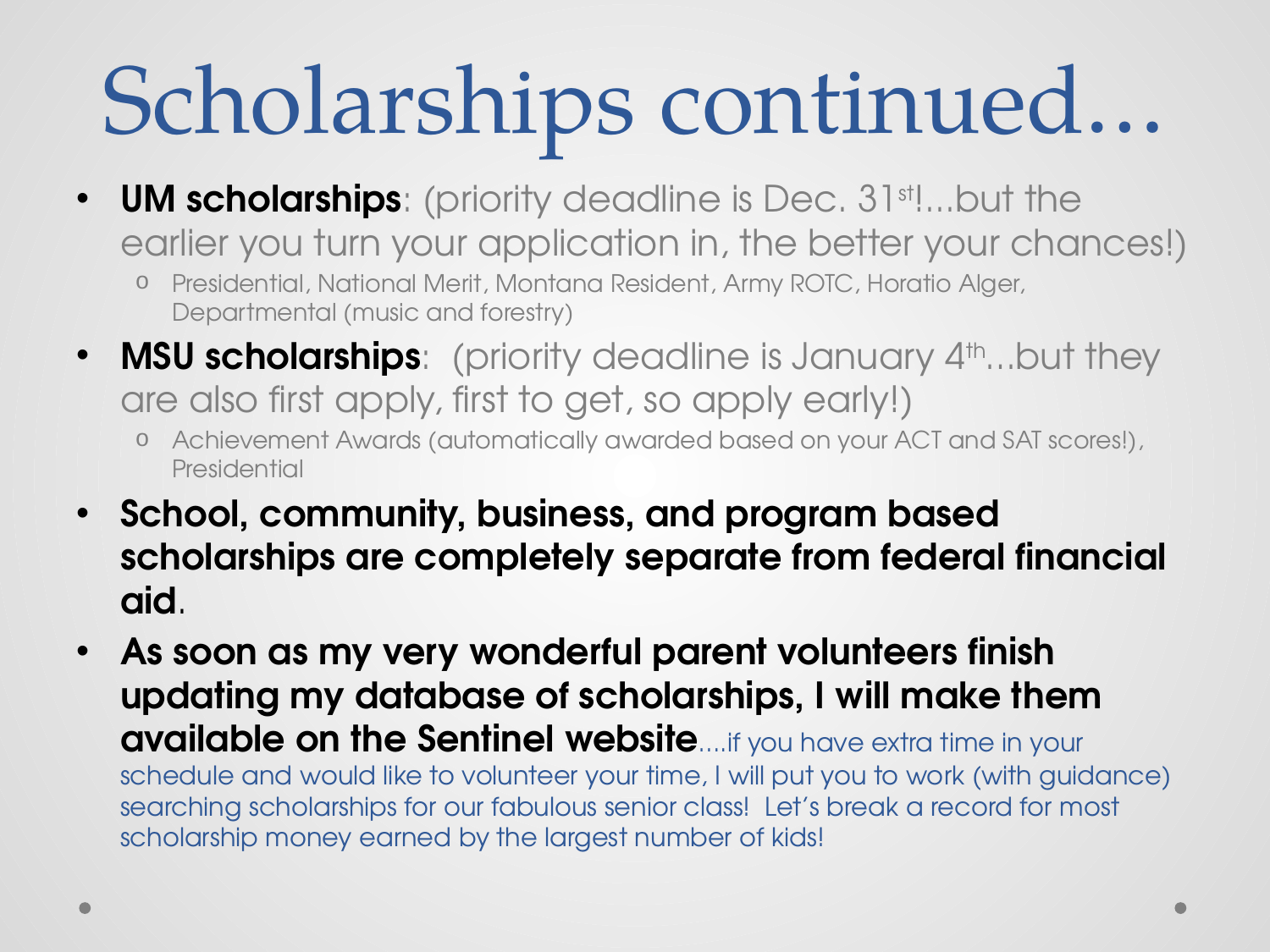

# Scholarships continued…
UM scholarships: (priority deadline is Dec. 31st!...but the earlier you turn your application in, the better your chances!)
Presidential, National Merit, Montana Resident, Army ROTC, Horatio Alger, Departmental (music and forestry)
MSU scholarships:  (priority deadline is January 4th…but they are also first apply, first to get, so apply early!)
Achievement Awards (automatically awarded based on your ACT and SAT scores!), Presidential
School, community, business, and program based scholarships are completely separate from federal financial aid.
As soon as my very wonderful parent volunteers finish updating my database of scholarships, I will make them available on the Sentinel website….if you have extra time in your schedule and would like to volunteer your time, I will put you to work (with guidance) searching scholarships for our fabulous senior class!  Let’s break a record for most scholarship money earned by the largest number of kids!